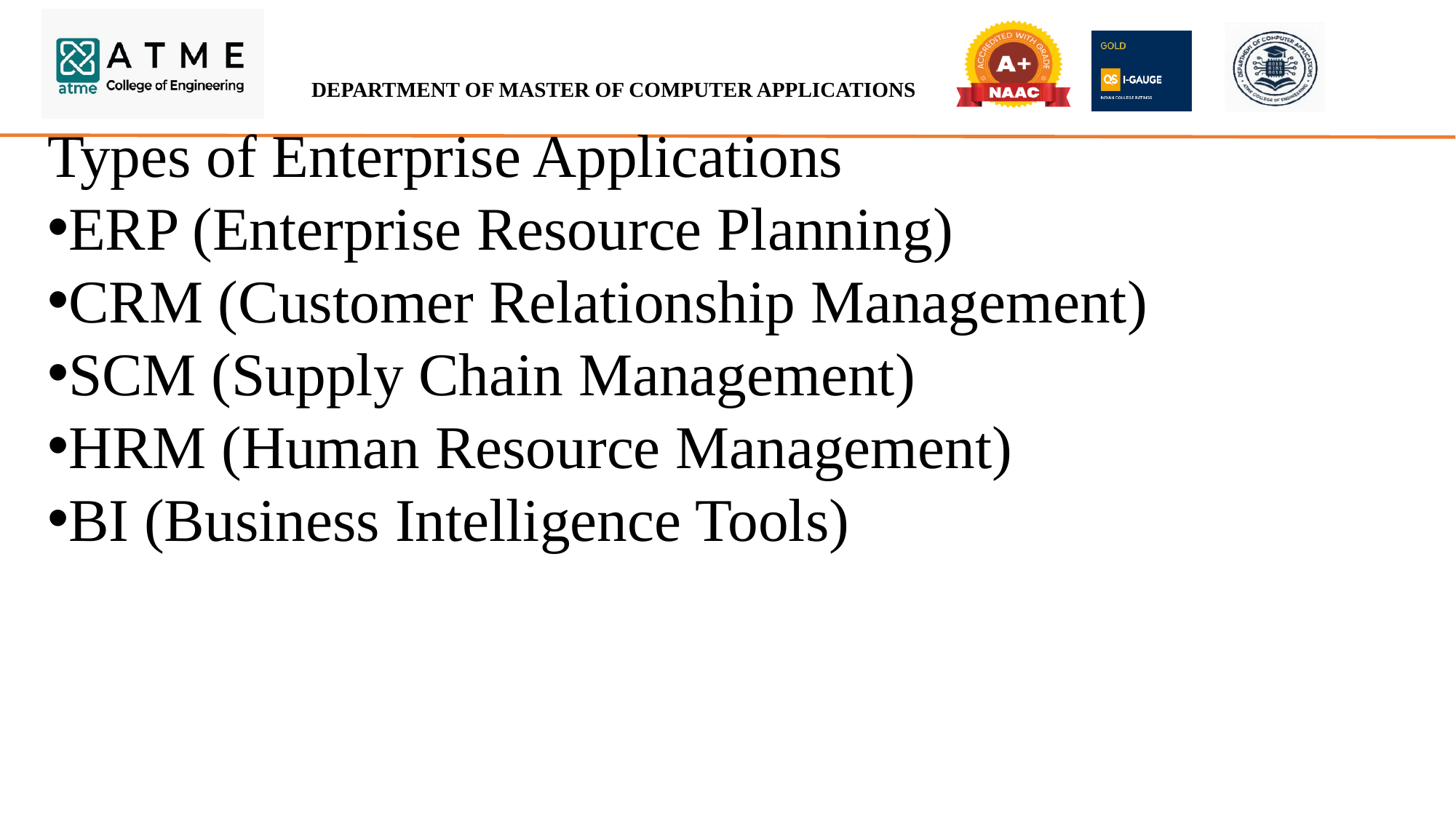

Types of Enterprise Applications
ERP (Enterprise Resource Planning)
CRM (Customer Relationship Management)
SCM (Supply Chain Management)
HRM (Human Resource Management)
BI (Business Intelligence Tools)